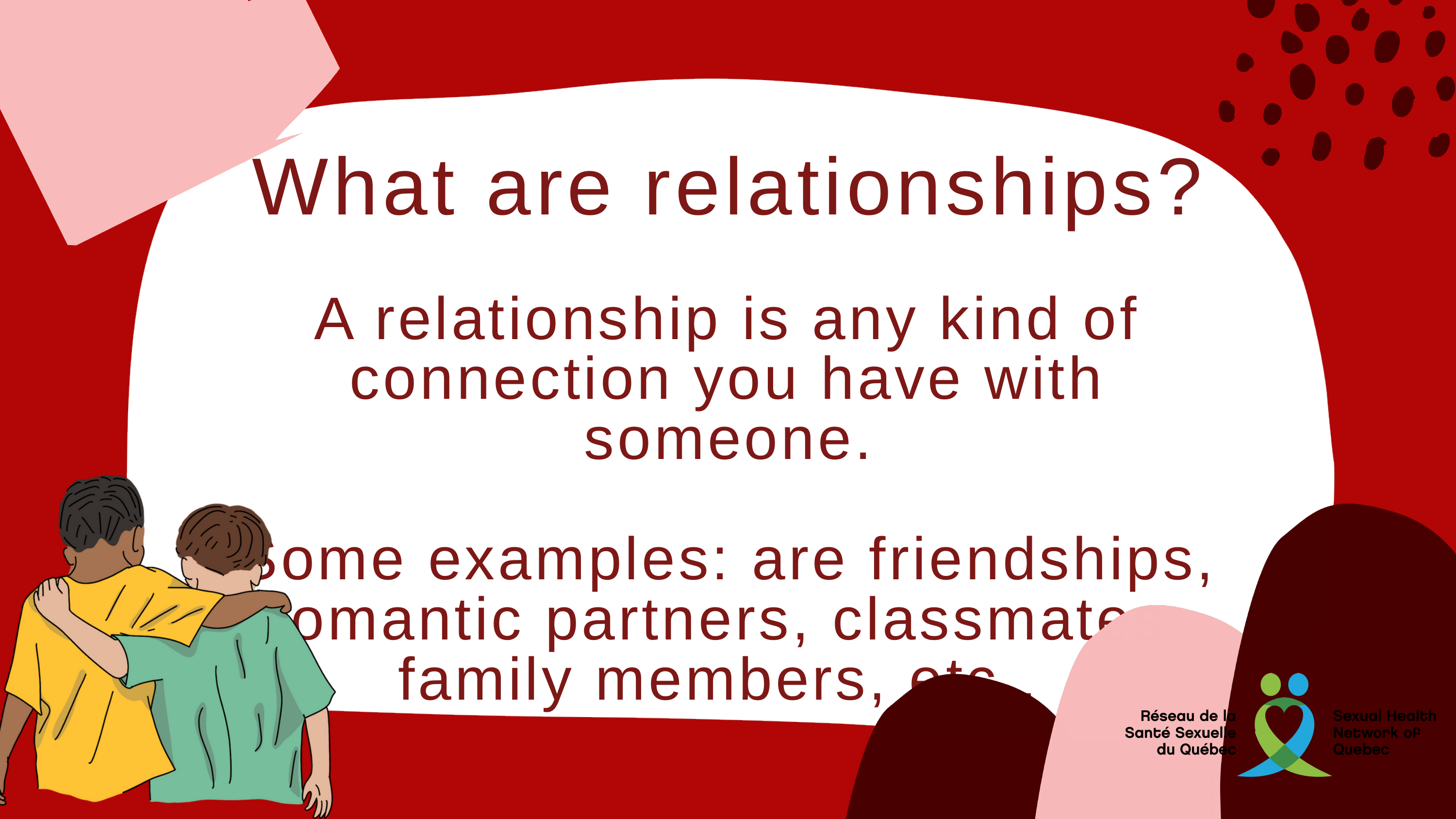

What are relationships?

A relationship is any kind of connection you have with someone.

Some examples: are friendships, romantic partners, classmates, family members, etc..